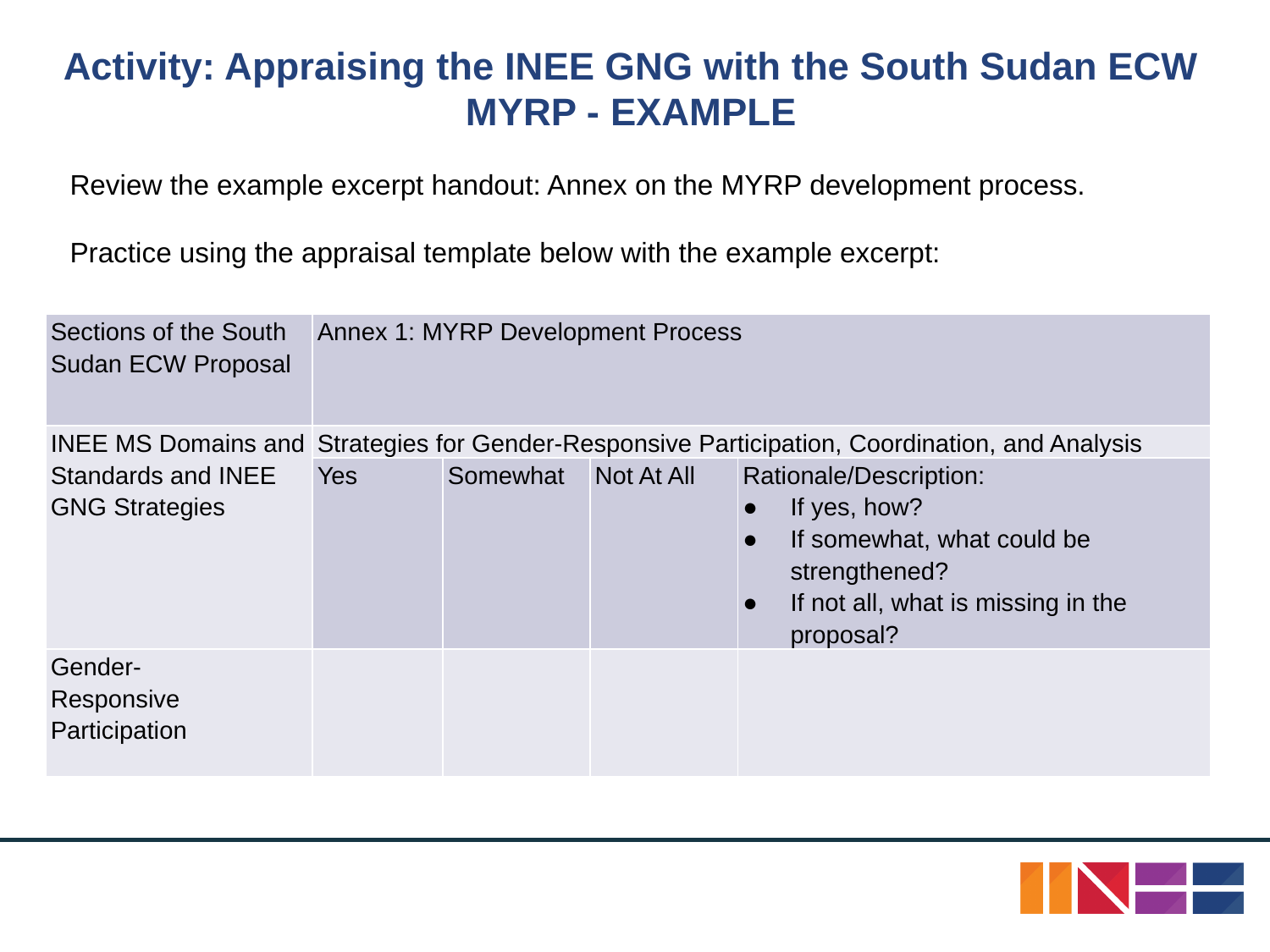

# Activity: Appraising the INEE GNG with the South Sudan ECW MYRP - EXAMPLE
Review the example excerpt handout: Annex on the MYRP development process.

Practice using the appraisal template below with the example excerpt:
| Sections of the South Sudan ECW Proposal | Annex 1: MYRP Development Process |  |  |  |
| --- | --- | --- | --- | --- |
| INEE MS Domains and Standards and INEE GNG Strategies | Strategies for Gender-Responsive Participation, Coordination, and Analysis |  |  |  |
|  | Yes | Somewhat | Not At All | Rationale/Description: If yes, how? If somewhat, what could be strengthened? If not all, what is missing in the proposal? |
| Gender- Responsive Participation |  |  |  |  |